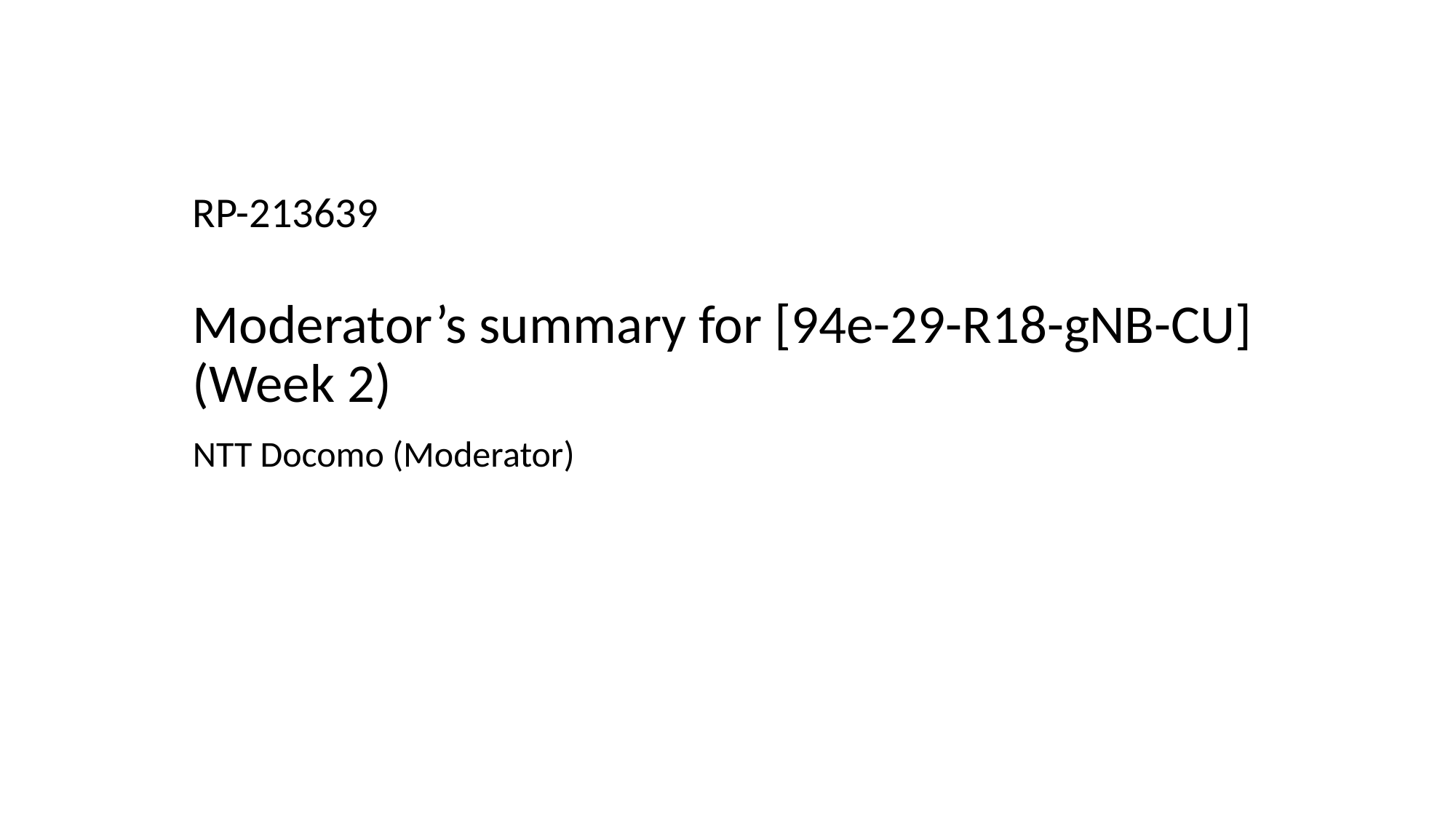

# RP-213639 Moderator’s summary for [94e-29-R18-gNB-CU] (Week 2)
NTT Docomo (Moderator)